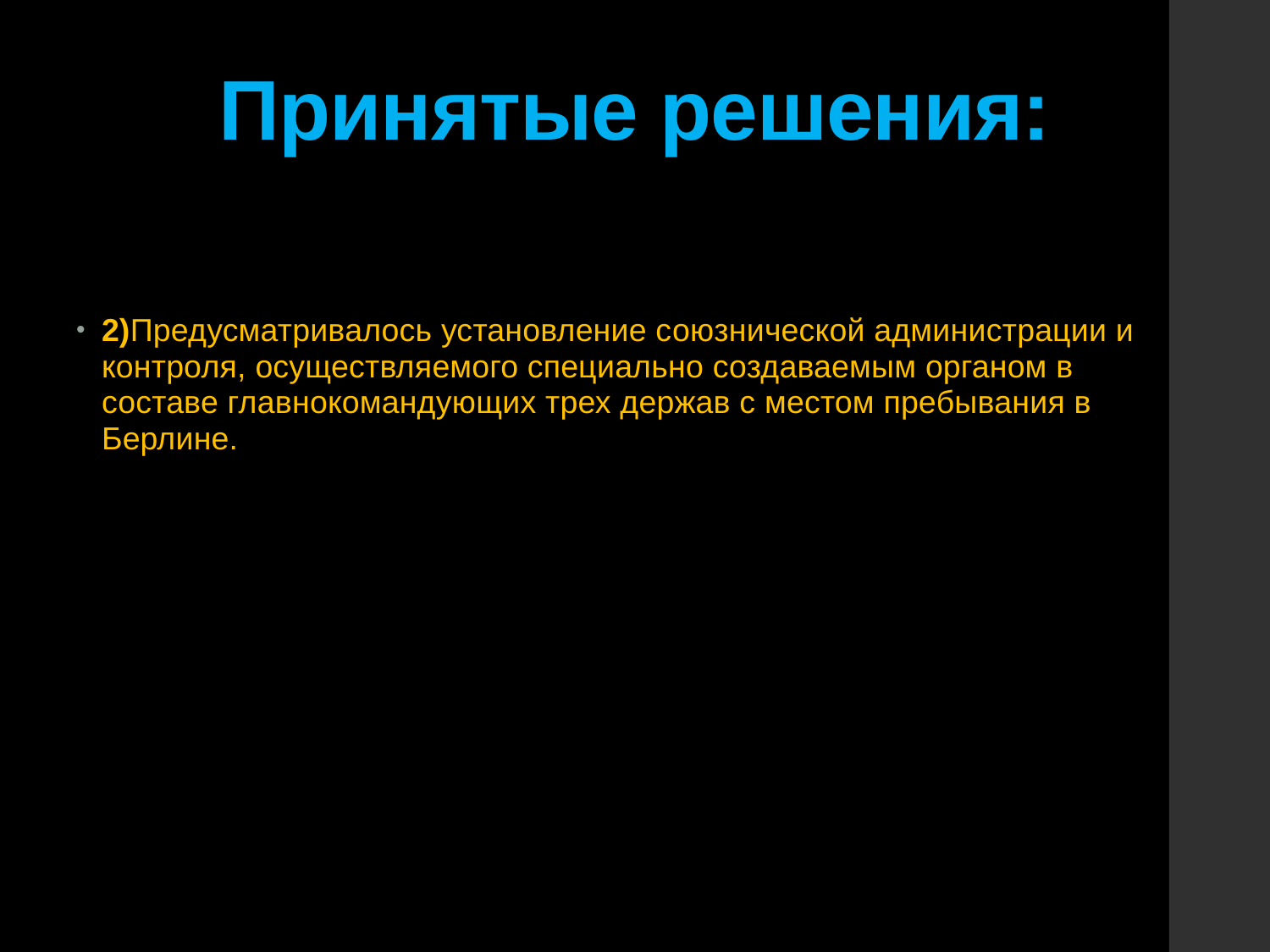

# Принятые решения:
2)Предусматривалось установление союзнической администрации и контроля, осуществляемого специально создаваемым органом в составе главнокомандующих трех держав с местом пребывания в Берлине.